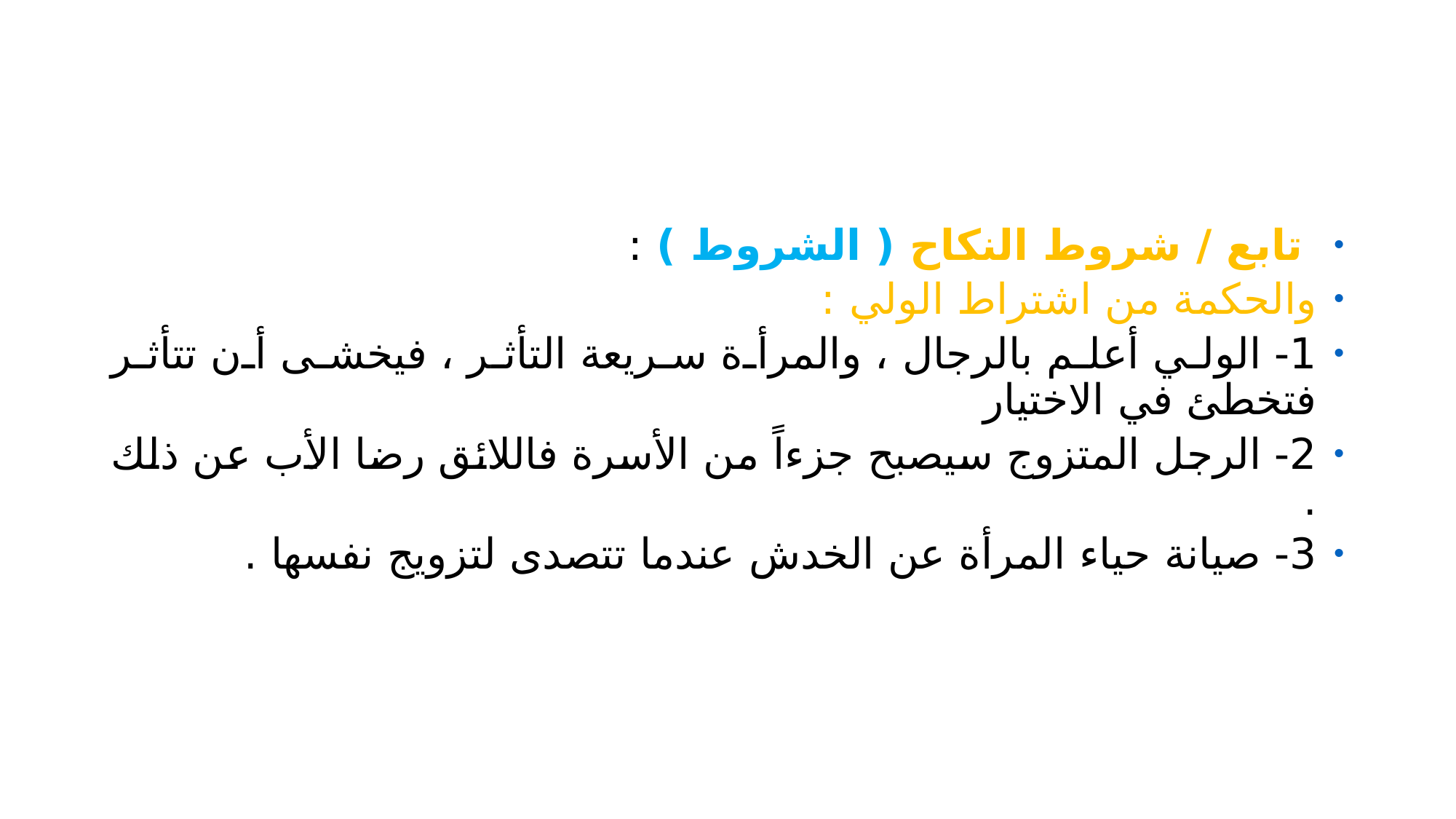

#
تابع / شروط النكاح ( الشروط ) :
والحكمة من اشتراط الولي :
1- الولي أعلم بالرجال ، والمرأة سريعة التأثر ، فيخشى أن تتأثر فتخطئ في الاختيار
2- الرجل المتزوج سيصبح جزءاً من الأسرة فاللائق رضا الأب عن ذلك .
3- صيانة حياء المرأة عن الخدش عندما تتصدى لتزويج نفسها .